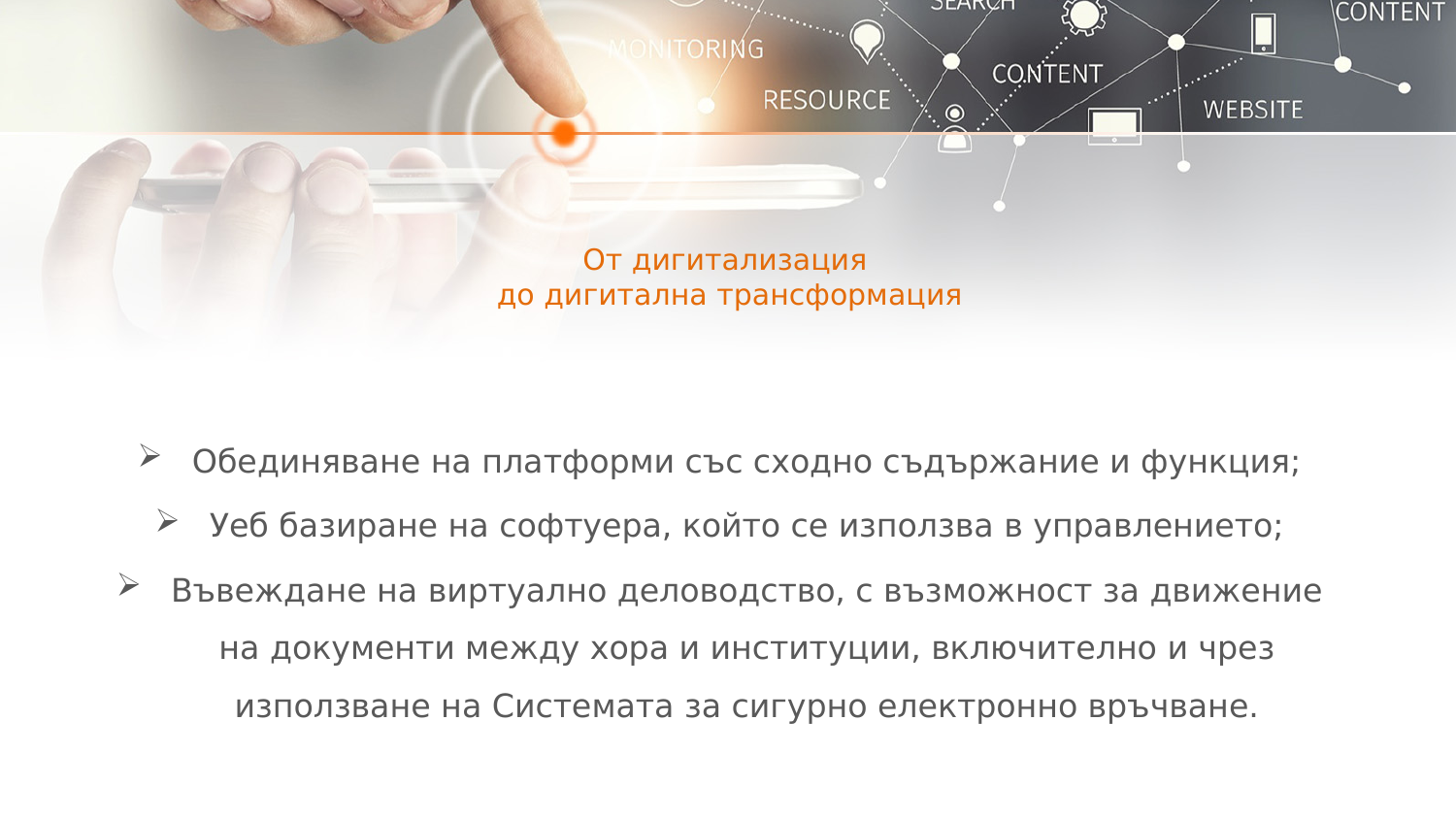

# От дигитализация до дигитална трансформация
Обединяване на платформи със сходно съдържание и функция;
Уеб базиране на софтуера, който се използва в управлението;
Въвеждане на виртуално деловодство, с възможност за движение на документи между хора и институции, включително и чрез използване на Системата за сигурно електронно връчване.